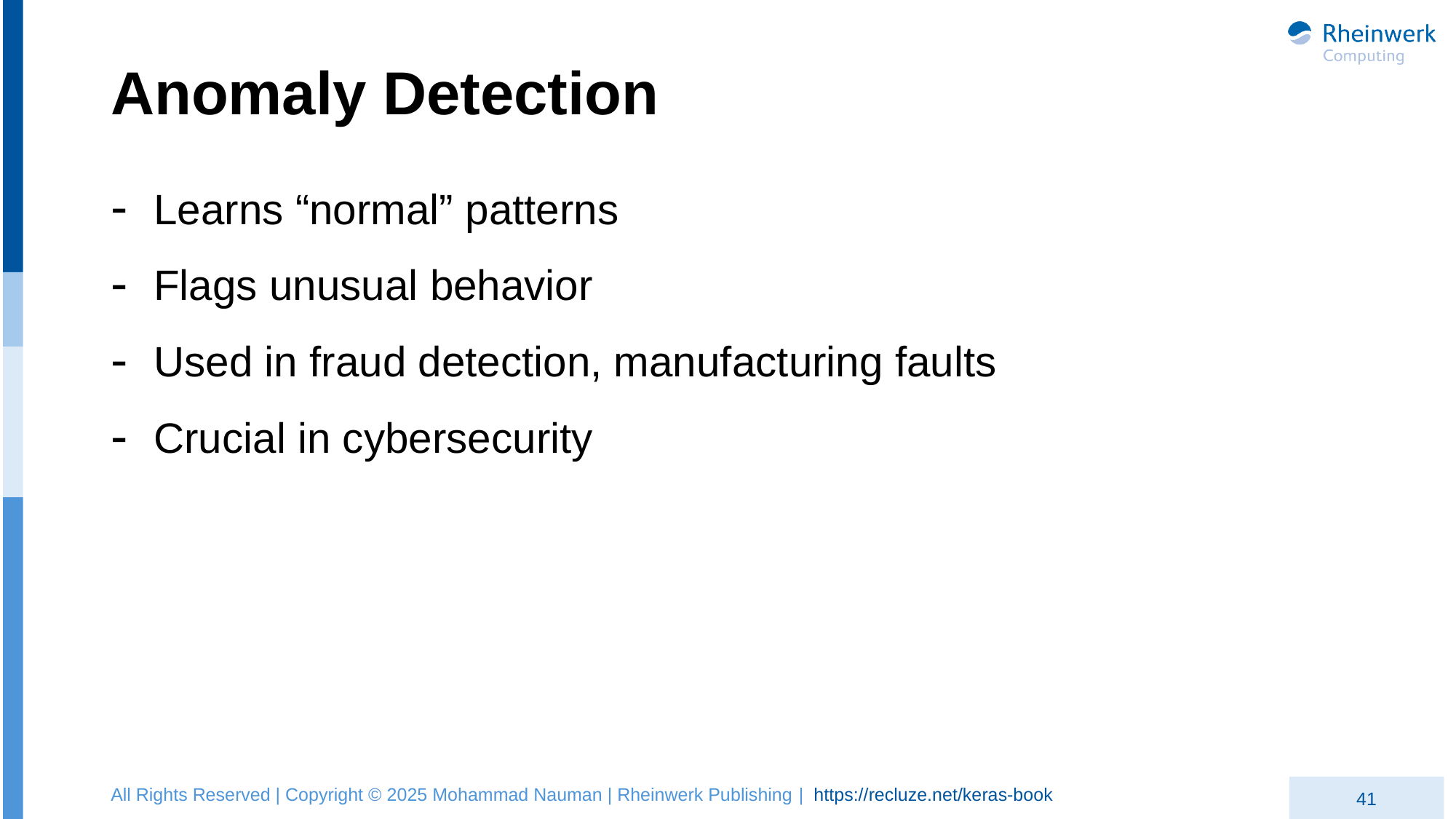

# Anomaly Detection
Learns “normal” patterns
Flags unusual behavior
Used in fraud detection, manufacturing faults
Crucial in cybersecurity